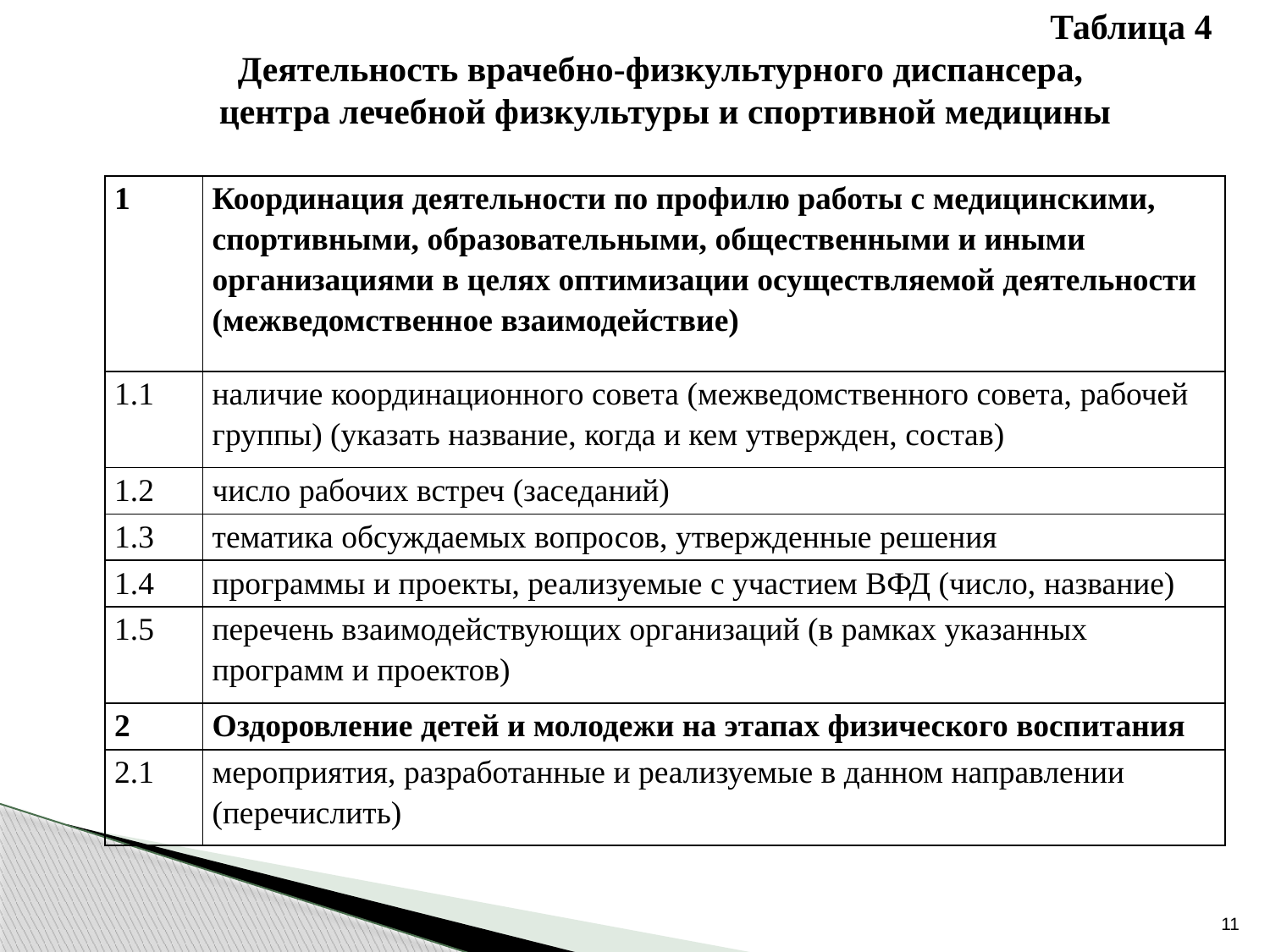

Таблица 4
Деятельность врачебно-физкультурного диспансера,
центра лечебной физкультуры и спортивной медицины
| 1 | Координация деятельности по профилю работы с медицинскими, спортивными, образовательными, общественными и иными организациями в целях оптимизации осуществляемой деятельности (межведомственное взаимодействие) |
| --- | --- |
| 1.1 | наличие координационного совета (межведомственного совета, рабочей группы) (указать название, когда и кем утвержден, состав) |
| 1.2 | число рабочих встреч (заседаний) |
| 1.3 | тематика обсуждаемых вопросов, утвержденные решения |
| 1.4 | программы и проекты, реализуемые с участием ВФД (число, название) |
| 1.5 | перечень взаимодействующих организаций (в рамках указанных программ и проектов) |
| 2 | Оздоровление детей и молодежи на этапах физического воспитания |
| 2.1 | мероприятия, разработанные и реализуемые в данном направлении (перечислить) |
11